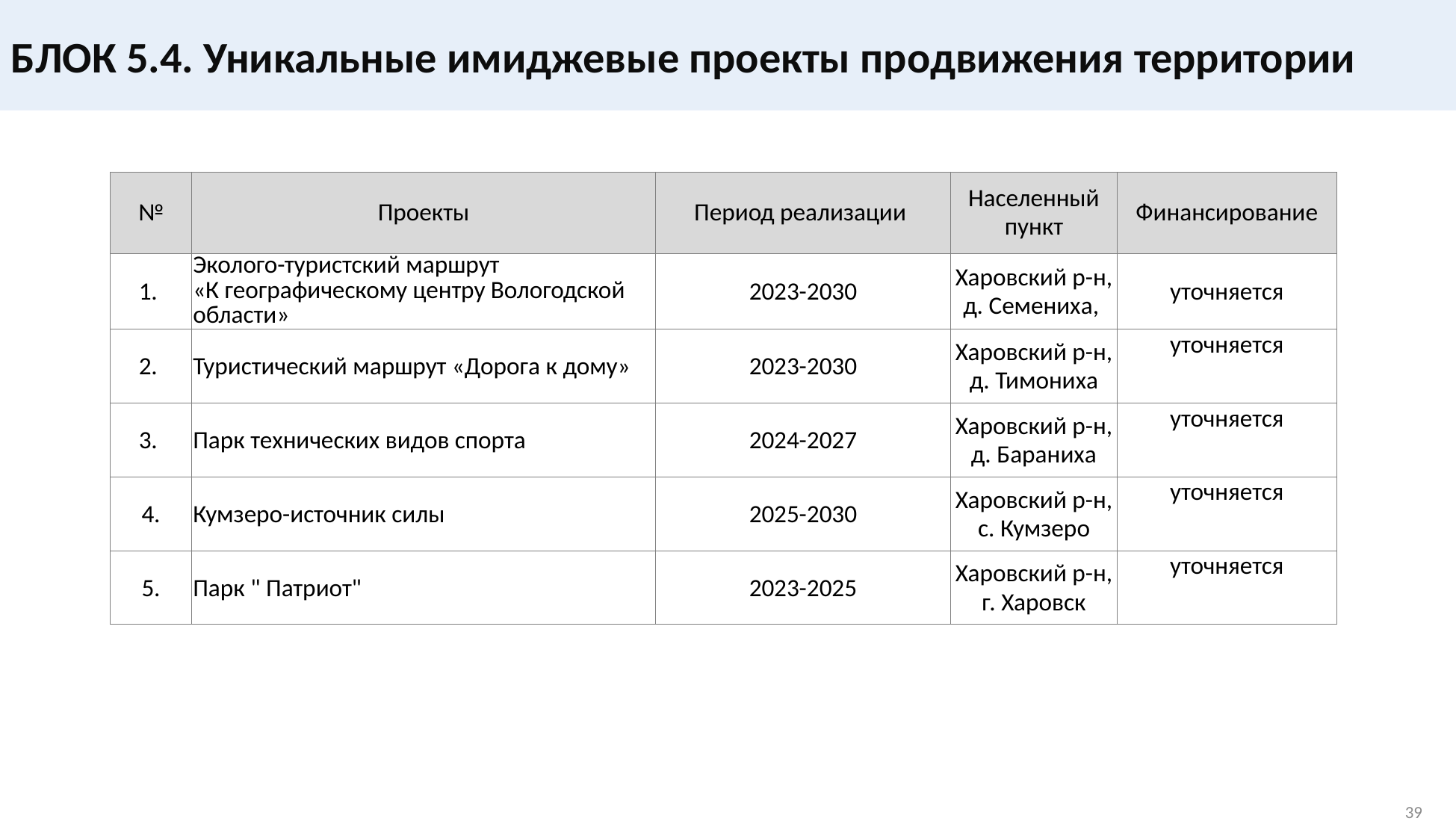

БЛОК 5.4. Уникальные имиджевые проекты продвижения территории
6.4 Имиджевые проекты маркетинга территорий
| № | Проекты | Период реализации | Населенный пункт | Финансирование |
| --- | --- | --- | --- | --- |
| 1. | Эколого-туристский маршрут «К географическому центру Вологодской области» | 2023-2030 | Харовский р-н, д. Семениха, | уточняется |
| 2. | Туристический маршрут «Дорога к дому» | 2023-2030 | Харовский р-н, д. Тимониха | уточняется |
| 3. | Парк технических видов спорта | 2024-2027 | Харовский р-н, д. Бараниха | уточняется |
| 4. | Кумзеро-источник силы | 2025-2030 | Харовский р-н, с. Кумзеро | уточняется |
| 5. | Парк " Патриот" | 2023-2025 | Харовский р-н, г. Харовск | уточняется |
39